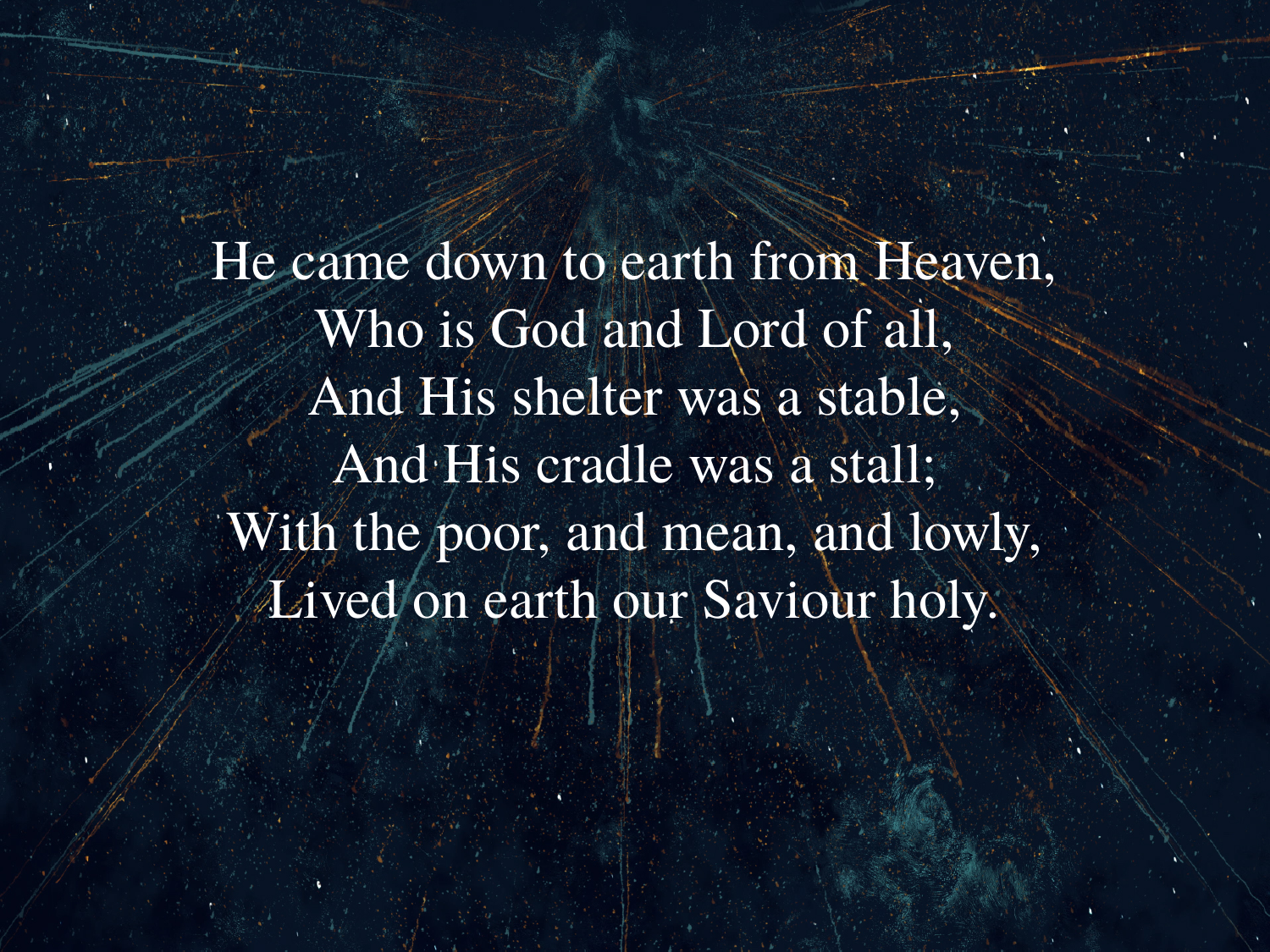

# He came down to earth from Heaven, Who is God and Lord of all, And His shelter was a stable, And His cradle was a stall; With the poor, and mean, and lowly, Lived on earth our Saviour holy.